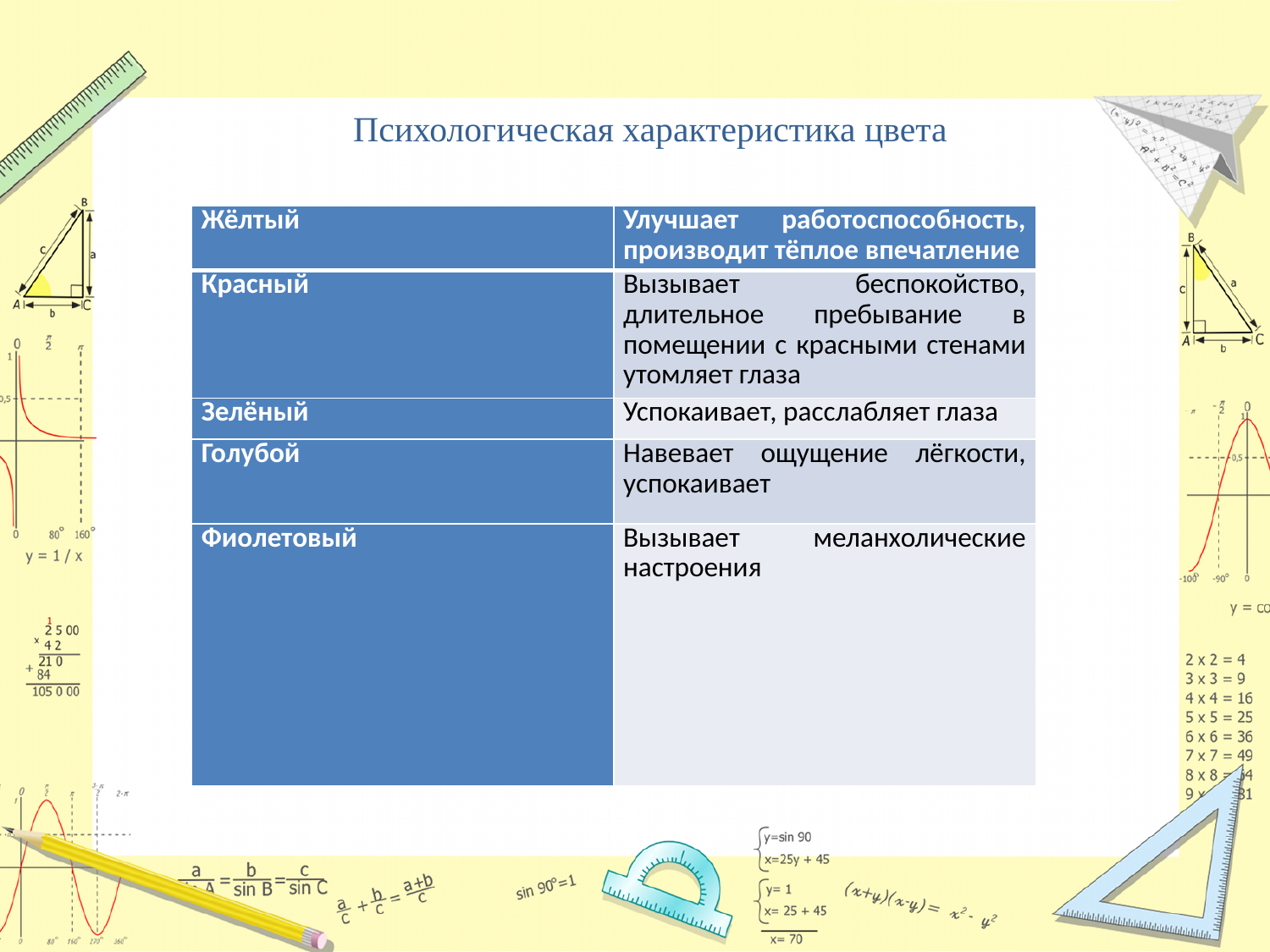

Психологическая характеристика цвета
| Жёлтый | Улучшает работоспособность, производит тёплое впечатление |
| --- | --- |
| Красный | Вызывает беспокойство, длительное пребывание в помещении с красными стенами утомляет глаза |
| Зелёный | Успокаивает, расслабляет глаза |
| Голубой | Навевает ощущение лёгкости, успокаивает |
| Фиолетовый | Вызывает меланхолические настроения |